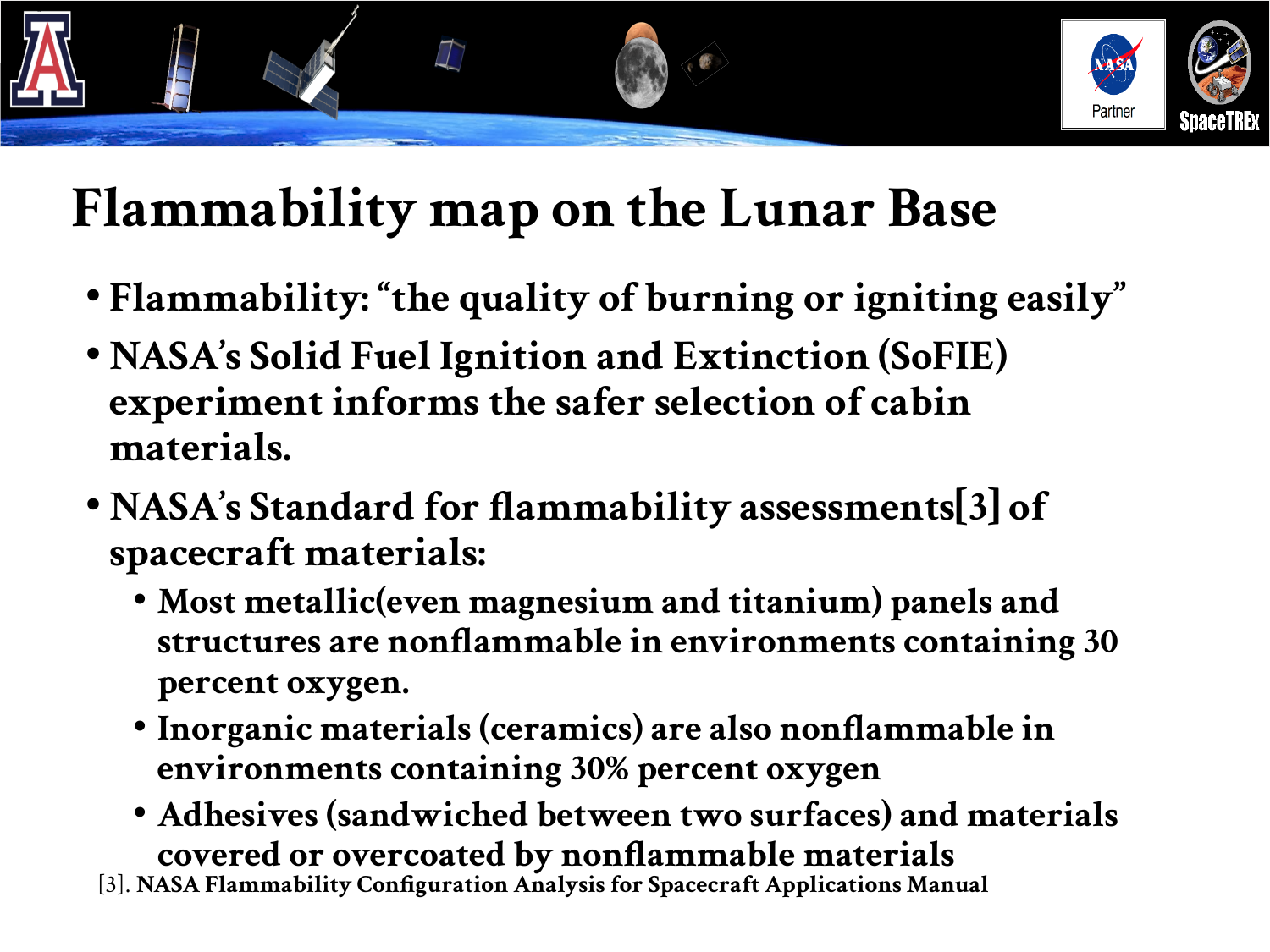

# Flammability map on the Lunar Base
Flammability: “the quality of burning or igniting easily”
NASA’s Solid Fuel Ignition and Extinction (SoFIE) experiment informs the safer selection of cabin materials.
NASA’s Standard for flammability assessments[3] of spacecraft materials:
Most metallic(even magnesium and titanium) panels and structures are nonflammable in environments containing 30 percent oxygen.
Inorganic materials (ceramics) are also nonflammable in   environments containing 30% percent oxygen
Adhesives (sandwiched between two surfaces) and materials covered or overcoated by nonflammable materials
[3]. NASA Flammability Configuration Analysis for Spacecraft Applications Manual